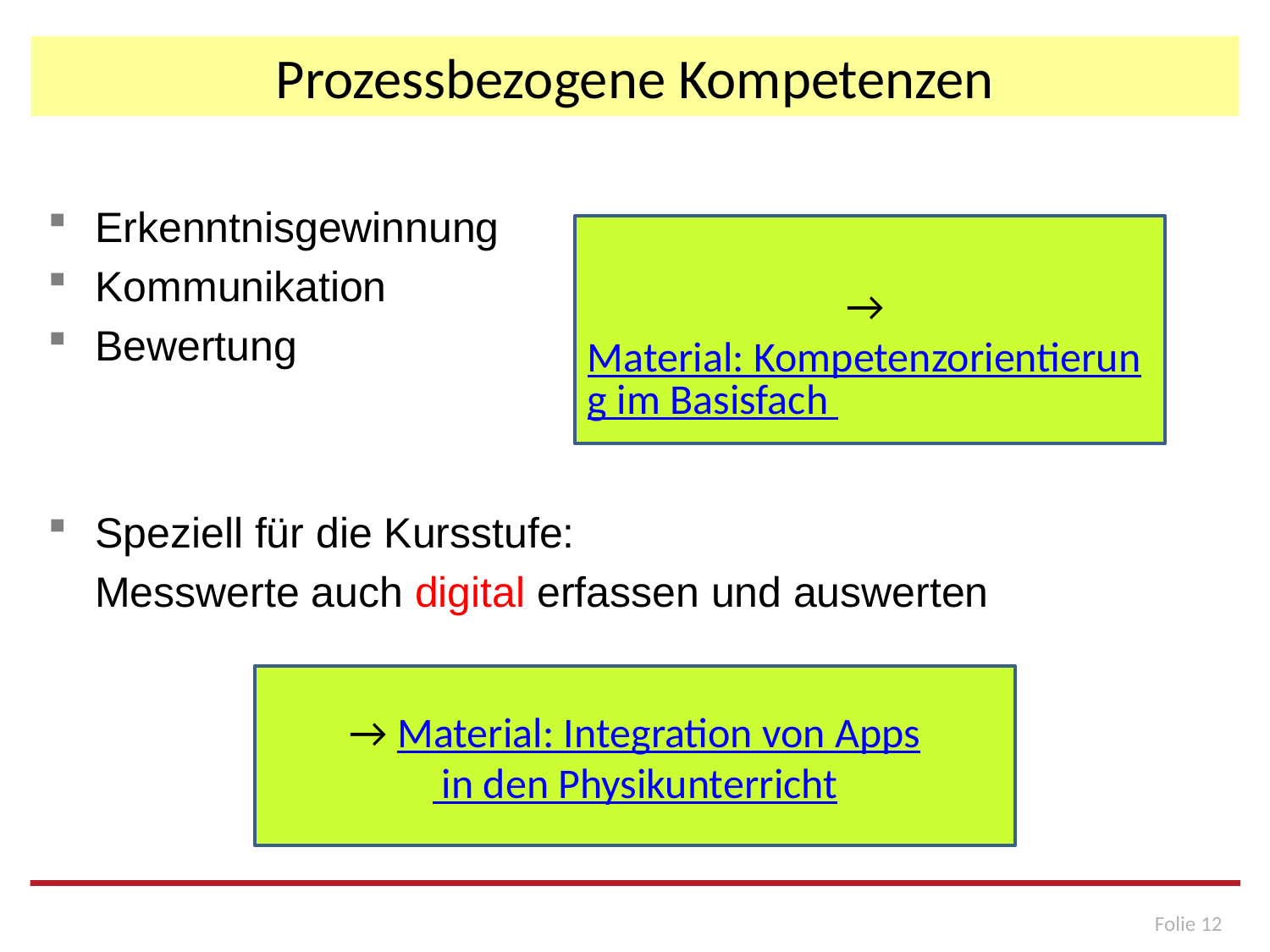

# Prozessbezogene Kompetenzen

Erkenntnisgewinnung
Kommunikation
Bewertung

Speziell für die Kursstufe:
    Messwerte auch digital erfassen und auswerten

→ Material: Kompetenzorientierung im Basisfach
→ Material: Integration von Apps in den Physikunterricht
Folie 12